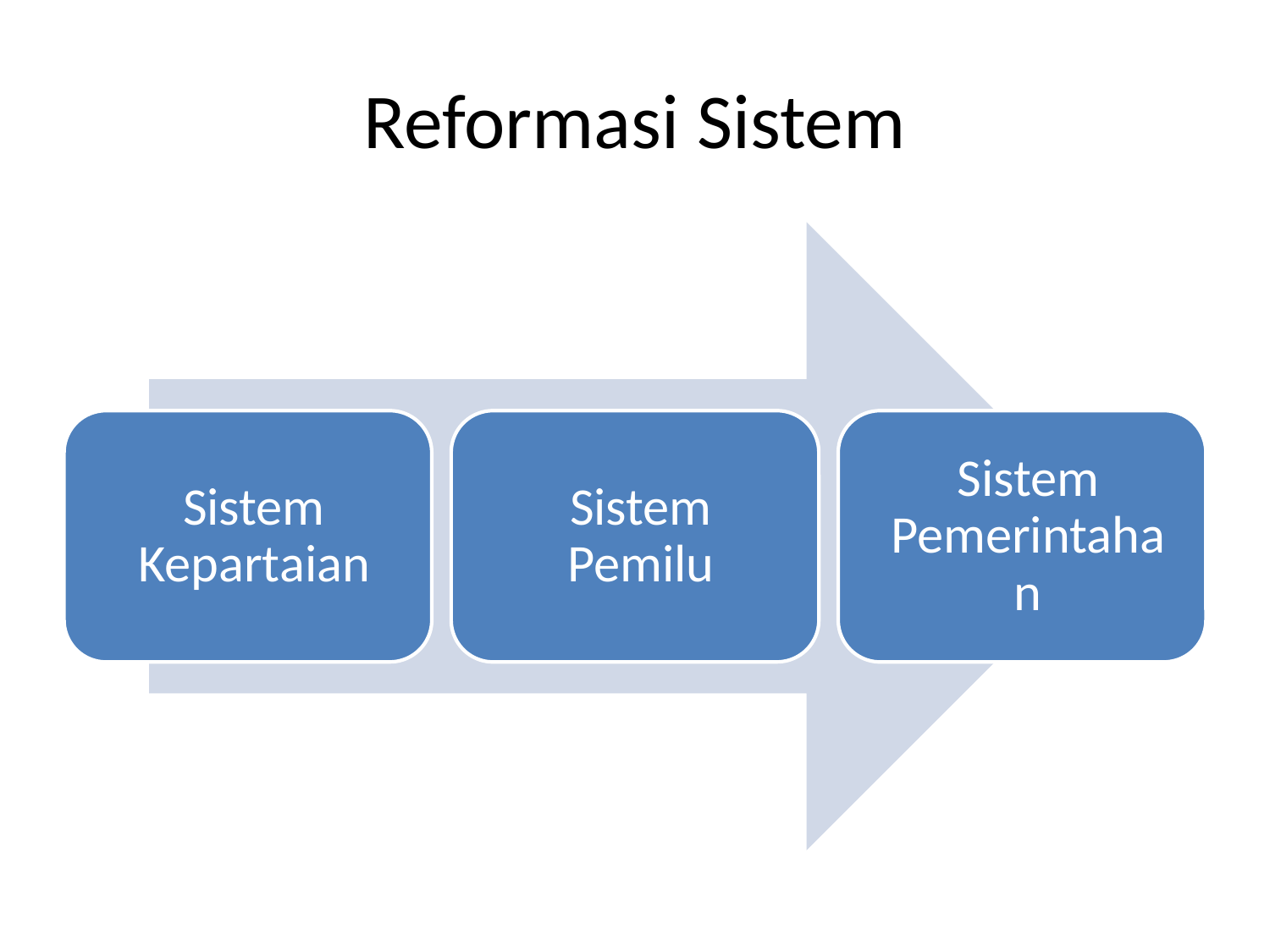

# Reformasi Sistem
Sistem Kepartaian
Sistem Pemilu
Sistem Pemerintahan